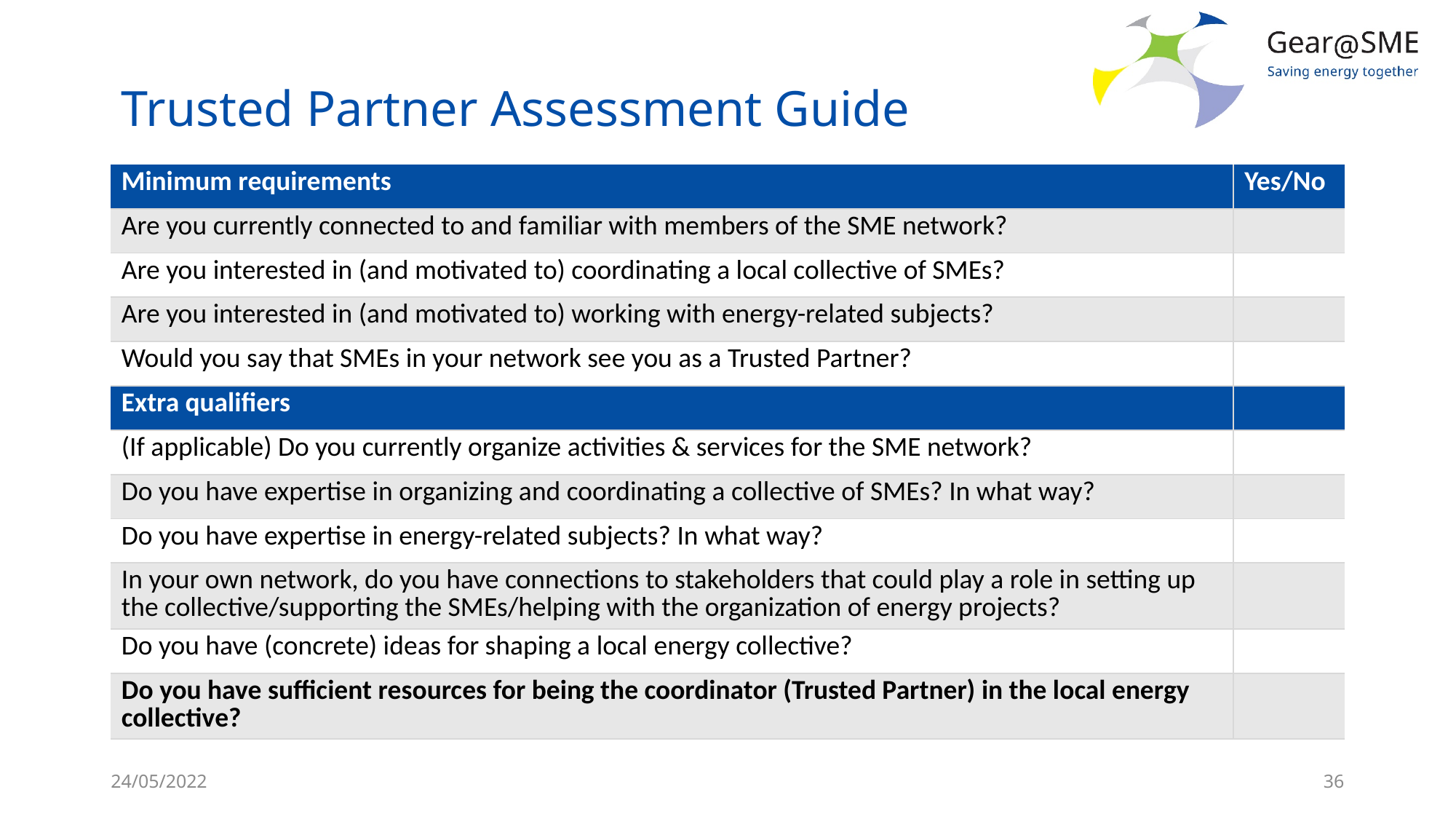

# Trusted Partner Assessment Guide
| Minimum requirements | Yes/No |
| --- | --- |
| Are you currently connected to and familiar with members of the SME network? |  |
| Are you interested in (and motivated to) coordinating a local collective of SMEs? |  |
| Are you interested in (and motivated to) working with energy-related subjects? |  |
| Would you say that SMEs in your network see you as a Trusted Partner? |  |
| Extra qualifiers |  |
| (If applicable) Do you currently organize activities & services for the SME network? |  |
| Do you have expertise in organizing and coordinating a collective of SMEs? In what way? |  |
| Do you have expertise in energy-related subjects? In what way? |  |
| In your own network, do you have connections to stakeholders that could play a role in setting up the collective/supporting the SMEs/helping with the organization of energy projects? |  |
| Do you have (concrete) ideas for shaping a local energy collective? |  |
| Do you have sufficient resources for being the coordinator (Trusted Partner) in the local energy collective? |  |

24/05/2022
36